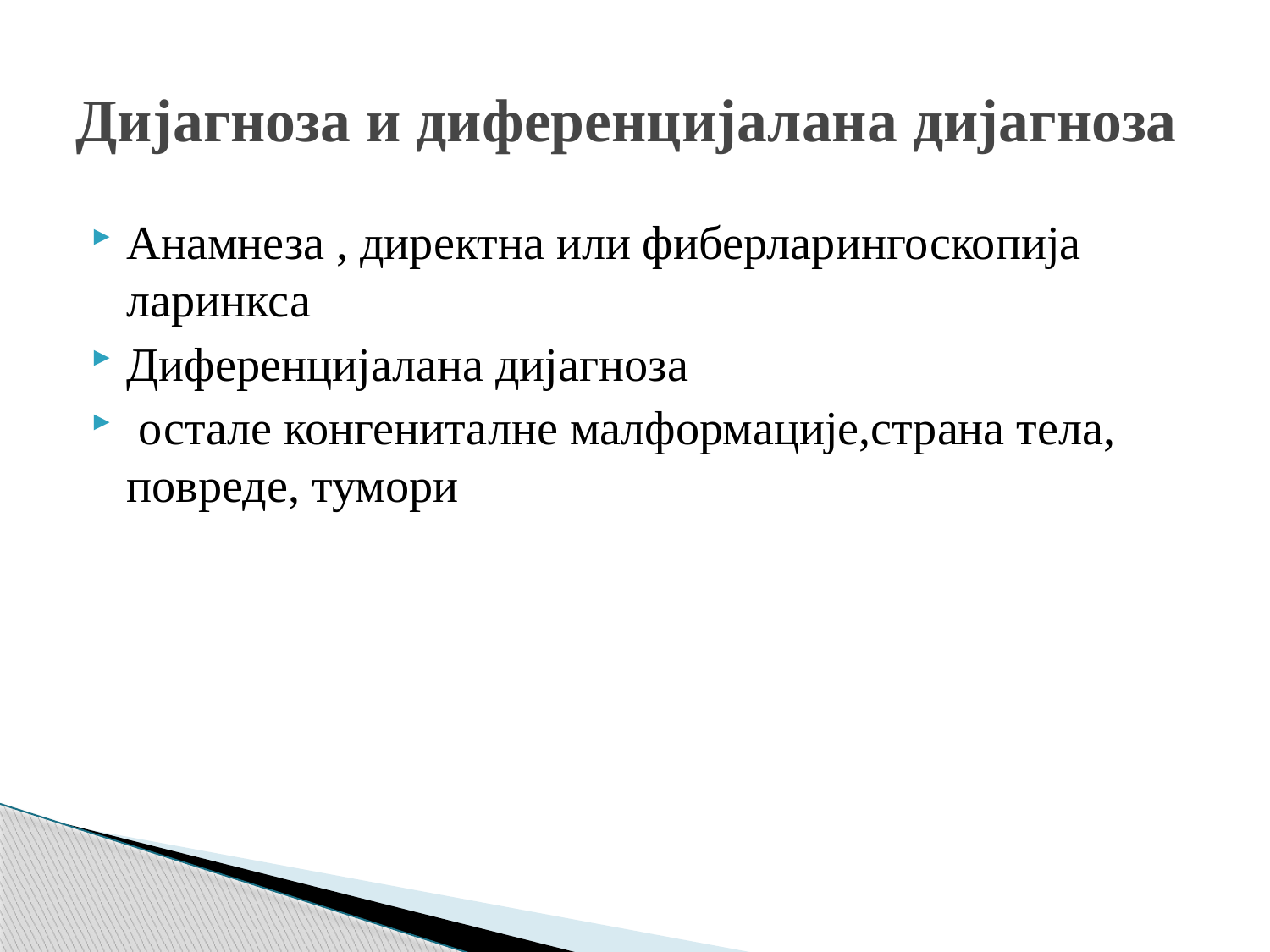

# Дијагноза и диференцијалана дијагноза
Анамнеза , директна или фиберларингоскопија ларинкса
Диференцијалана дијагноза
 остале конгениталне малформације,страна тела, повреде, тумори